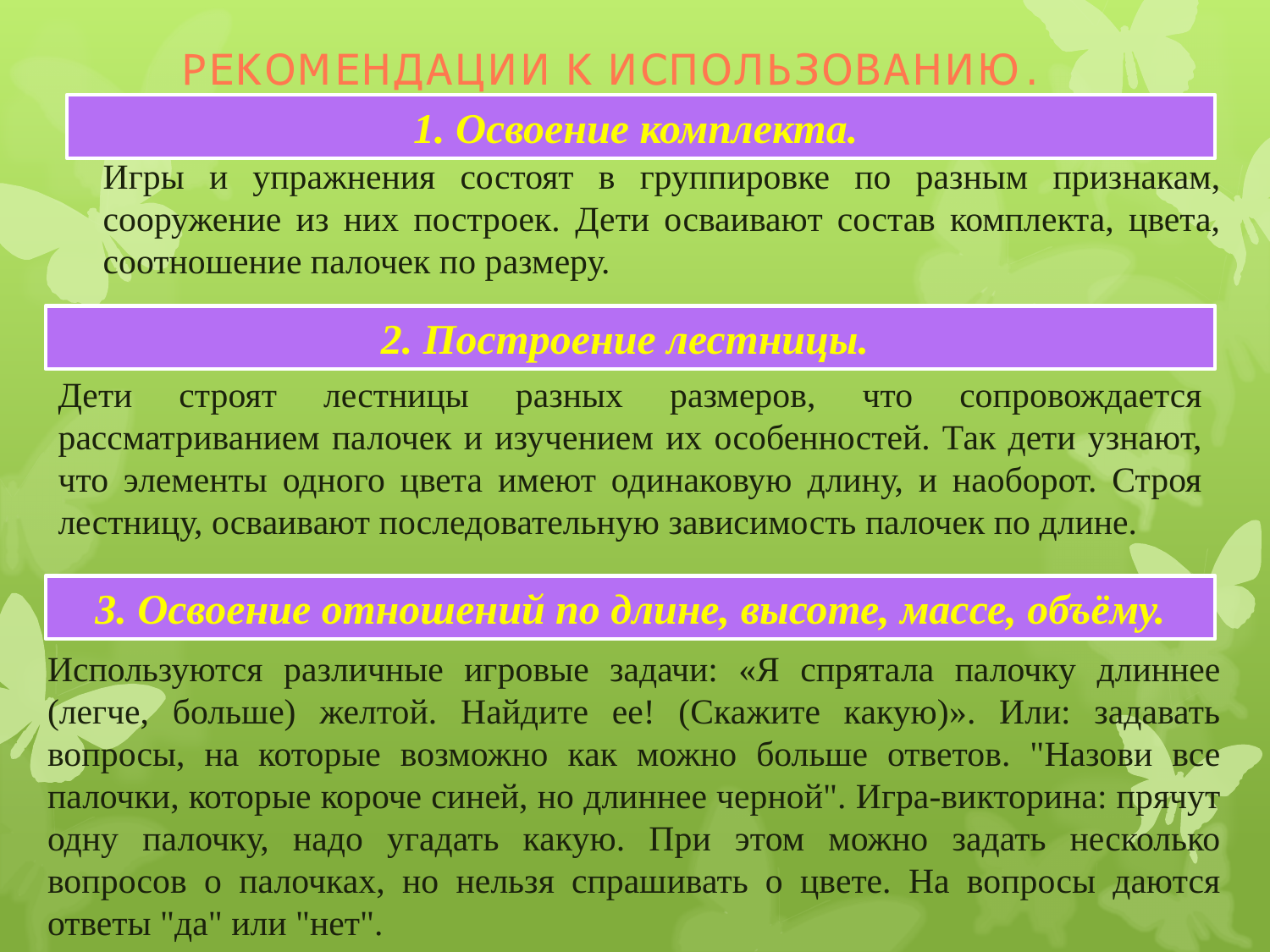

Рекомендации к использованию.
1. Освоение комплекта.
Игры и упражнения состоят в группировке по разным признакам, сооружение из них построек. Дети осваивают состав комплекта, цвета, соотношение палочек по размеру.
2. Построение лестницы.
Дети строят лестницы разных размеров, что сопровождается рассматриванием палочек и изучением их особенностей. Так дети узнают, что элементы одного цвета имеют одинаковую длину, и наоборот. Строя лестницу, осваивают последовательную зависимость палочек по длине.
3. Освоение отношений по длине, высоте, массе, объёму.
Используются различные игровые задачи: «Я спрятала палочку длиннее (легче, больше) желтой. Найдите ее! (Скажите какую)». Или: задавать вопросы, на которые возможно как можно больше ответов. "Назови все палочки, которые короче синей, но длиннее черной". Игра-викторина: прячут одну палочку, надо угадать какую. При этом можно задать несколько вопросов о палочках, но нельзя спрашивать о цвете. На вопросы даются ответы "да" или "нет".